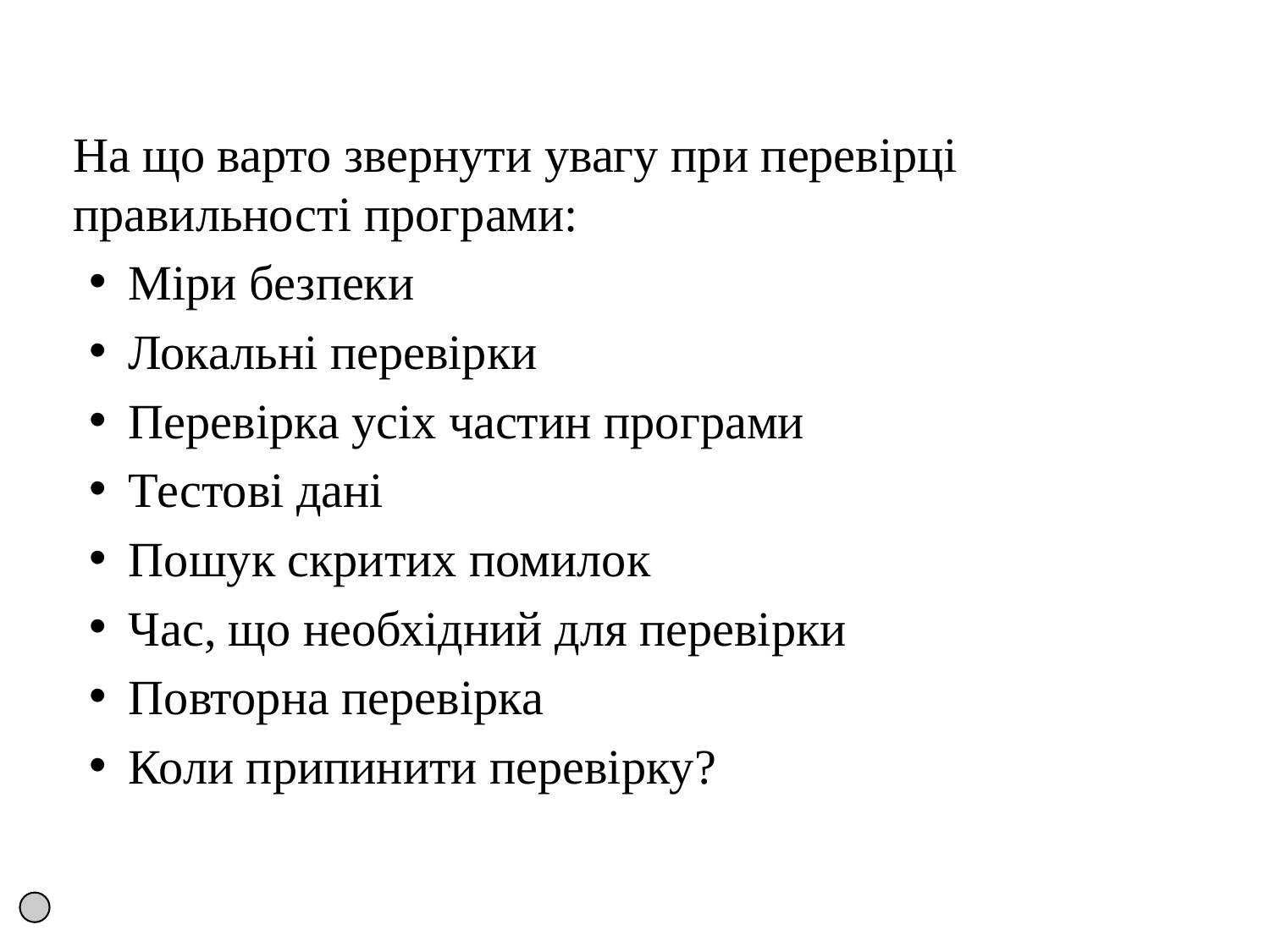

На що варто звернути увагу при перевірці правильності програми:
Міри безпеки
Локальні перевірки
Перевірка усіх частин програми
Тестові дані
Пошук скритих помилок
Час, що необхідний для перевірки
Повторна перевірка
Коли припинити перевірку?